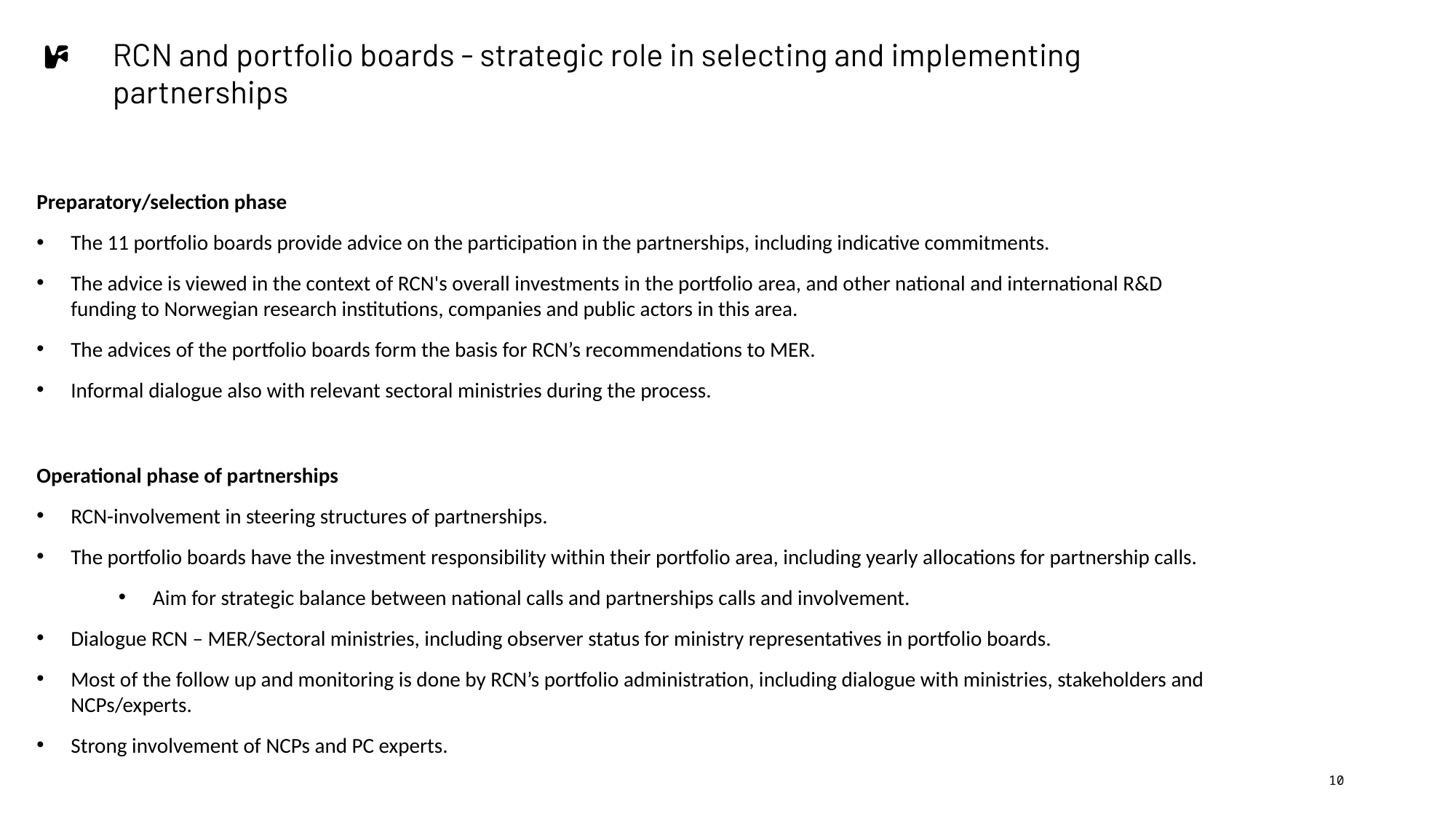

# RCN and portfolio boards - strategic role in selecting and implementing partnerships

Preparatory/selection phase
The 11 portfolio boards provide advice on the participation in the partnerships, including indicative commitments.
The advice is viewed in the context of RCN's overall investments in the portfolio area, and other national and international R&D
funding to Norwegian research institutions, companies and public actors in this area.
The advices of the portfolio boards form the basis for RCN’s recommendations to MER.
Informal dialogue also with relevant sectoral ministries during the process.

Operational phase of partnerships
RCN-involvement in steering structures of partnerships.
The portfolio boards have the investment responsibility within their portfolio area, including yearly allocations for partnership calls.
Aim for strategic balance between national calls and partnerships calls and involvement.
Dialogue RCN – MER/Sectoral ministries, including observer status for ministry representatives in portfolio boards.
Most of the follow up and monitoring is done by RCN’s portfolio administration, including dialogue with ministries, stakeholders and NCPs/experts.
Strong involvement of NCPs and PC experts.
10